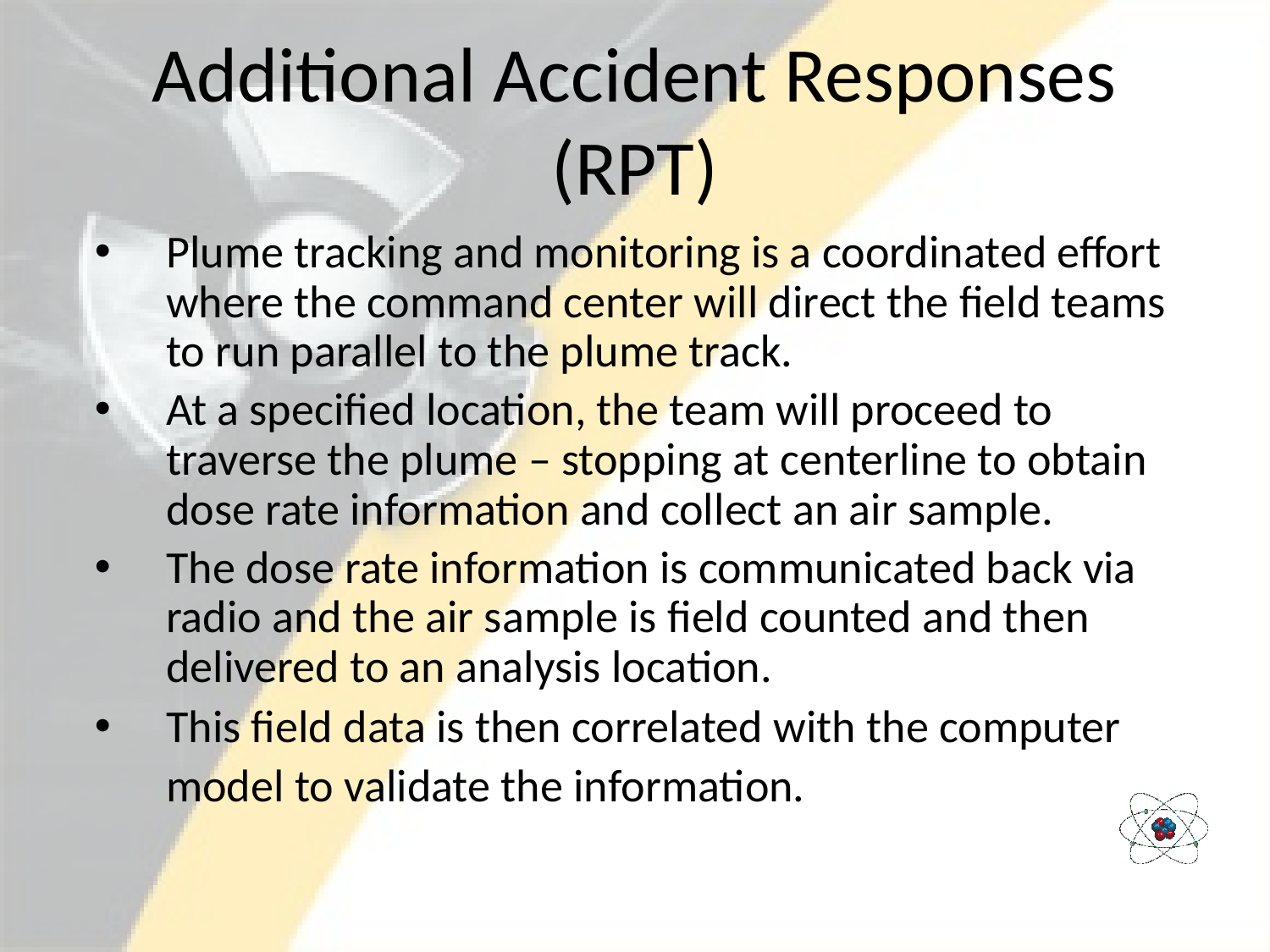

# Additional Accident Responses (RPT)
Plume tracking and monitoring is a coordinated effort where the command center will direct the field teams to run parallel to the plume track.
At a specified location, the team will proceed to traverse the plume – stopping at centerline to obtain dose rate information and collect an air sample.
The dose rate information is communicated back via radio and the air sample is field counted and then delivered to an analysis location.
This field data is then correlated with the computer model to validate the information.